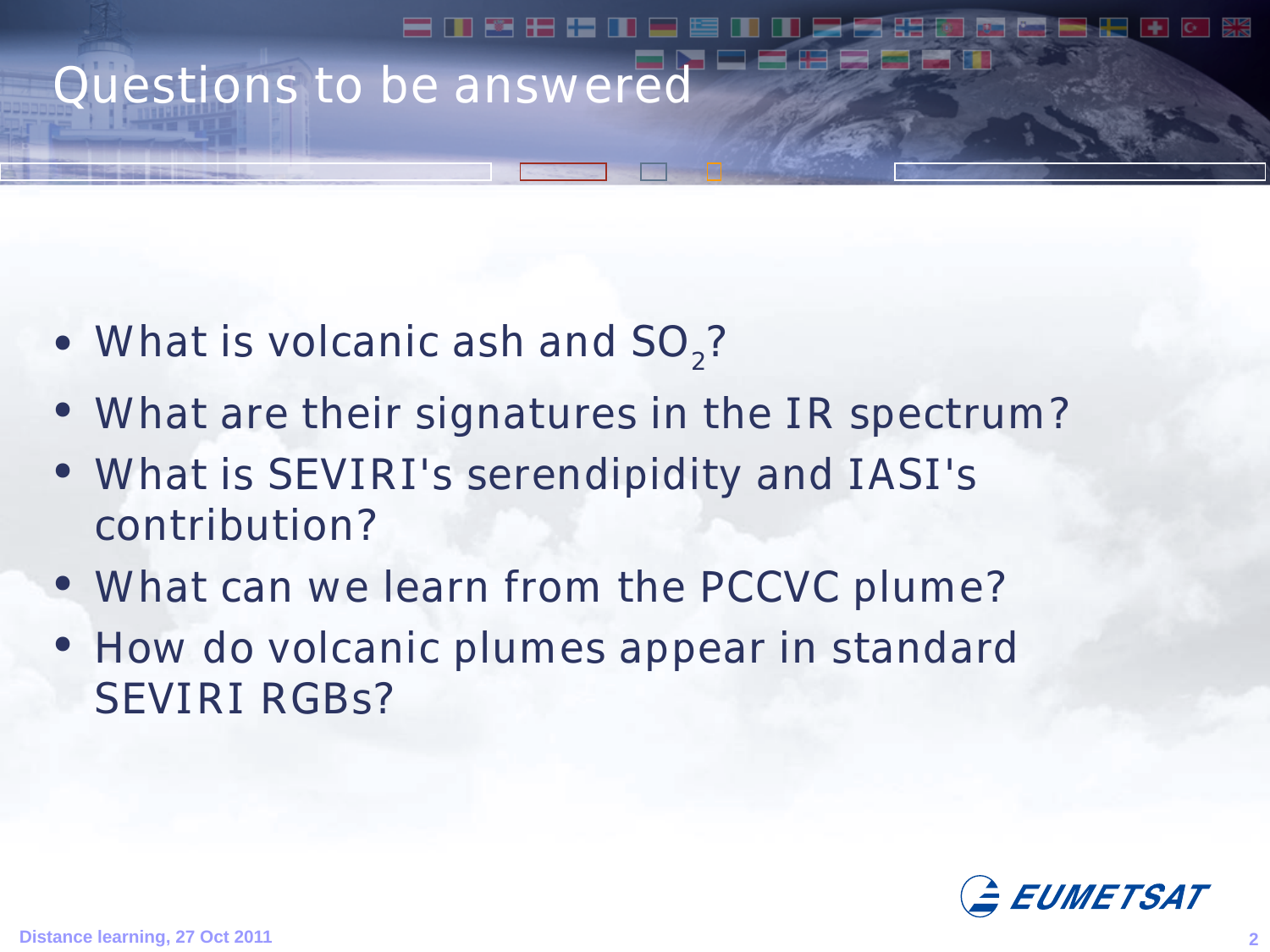

Questions to be answered
What is volcanic ash and SO2?
What are their signatures in the IR spectrum?
What is SEVIRI's serendipidity and IASI's contribution?
What can we learn from the PCCVC plume?
How do volcanic plumes appear in standard SEVIRI RGBs?
Distance learning, 27 Oct 2011
2